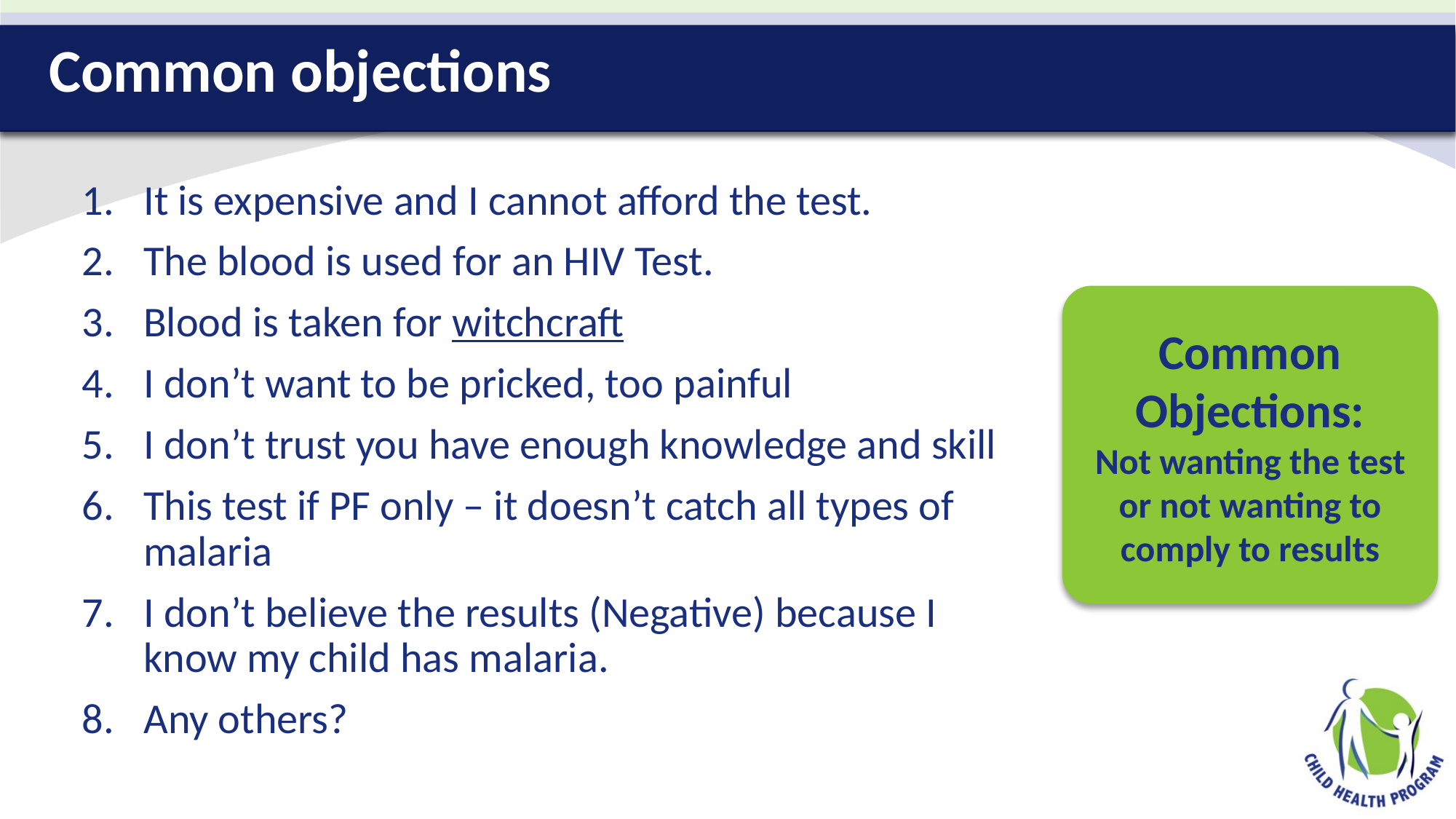

# Common objections
It is expensive and I cannot afford the test.
The blood is used for an HIV Test.
Blood is taken for witchcraft
I don’t want to be pricked, too painful
I don’t trust you have enough knowledge and skill
This test if PF only – it doesn’t catch all types of malaria
I don’t believe the results (Negative) because I know my child has malaria.
Any others?

Common Objections:
Not wanting the test or not wanting to comply to results